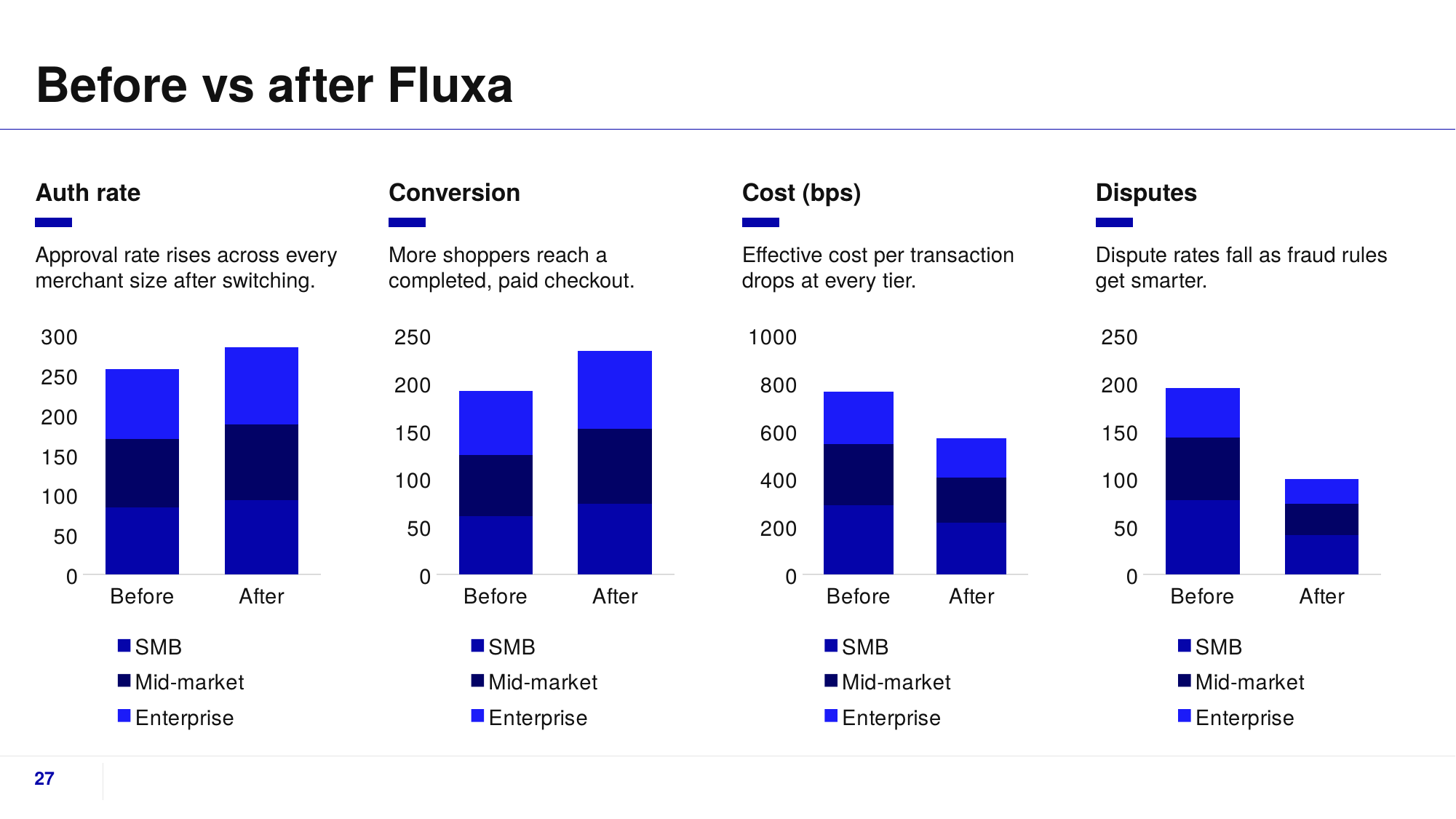

# Before vs after Fluxa
Auth rate
Conversion
Cost (bps)
Disputes
Approval rate rises across every merchant size after switching.
More shoppers reach a completed, paid checkout.
Effective cost per transaction drops at every tier.
Dispute rates fall as fraud rules get smarter.

### Chart

| Category | SMB | Mid-market | Enterprise |
|---|---|---|---|
| Before | 84.0 | 86.0 | 88.0 |
| After | 93.0 | 95.0 | 97.0 |

### Chart

| Category | SMB | Mid-market | Enterprise |
|---|---|---|---|
| Before | 61.0 | 64.0 | 67.0 |
| After | 74.0 | 78.0 | 82.0 |

### Chart

| Category | SMB | Mid-market | Enterprise |
|---|---|---|---|
| Before | 290.0 | 255.0 | 220.0 |
| After | 215.0 | 190.0 | 165.0 |

### Chart

| Category | SMB | Mid-market | Enterprise |
|---|---|---|---|
| Before | 78.0 | 65.0 | 52.0 |
| After | 41.0 | 33.0 | 26.0 |
27